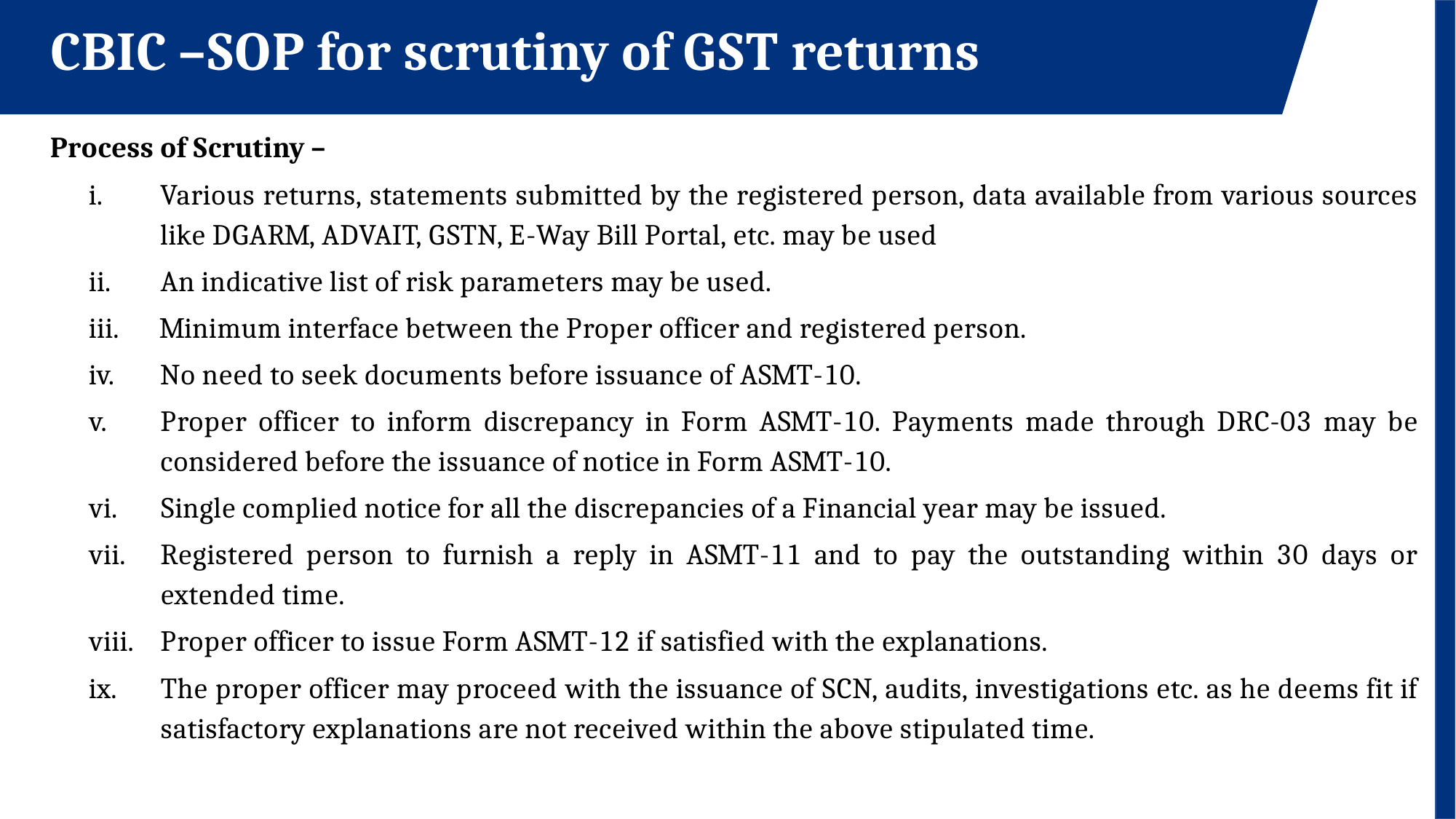

CBIC –SOP for scrutiny of GST returns

Process of Scrutiny –
Various returns, statements submitted by the registered person, data available from various sources like DGARM, ADVAIT, GSTN, E-Way Bill Portal, etc. may be used
An indicative list of risk parameters may be used.
Minimum interface between the Proper officer and registered person.
No need to seek documents before issuance of ASMT-10.
Proper officer to inform discrepancy in Form ASMT-10. Payments made through DRC-03 may be considered before the issuance of notice in Form ASMT-10.
Single complied notice for all the discrepancies of a Financial year may be issued.
Registered person to furnish a reply in ASMT-11 and to pay the outstanding within 30 days or extended time.
Proper officer to issue Form ASMT-12 if satisfied with the explanations.
The proper officer may proceed with the issuance of SCN, audits, investigations etc. as he deems fit if satisfactory explanations are not received within the above stipulated time.